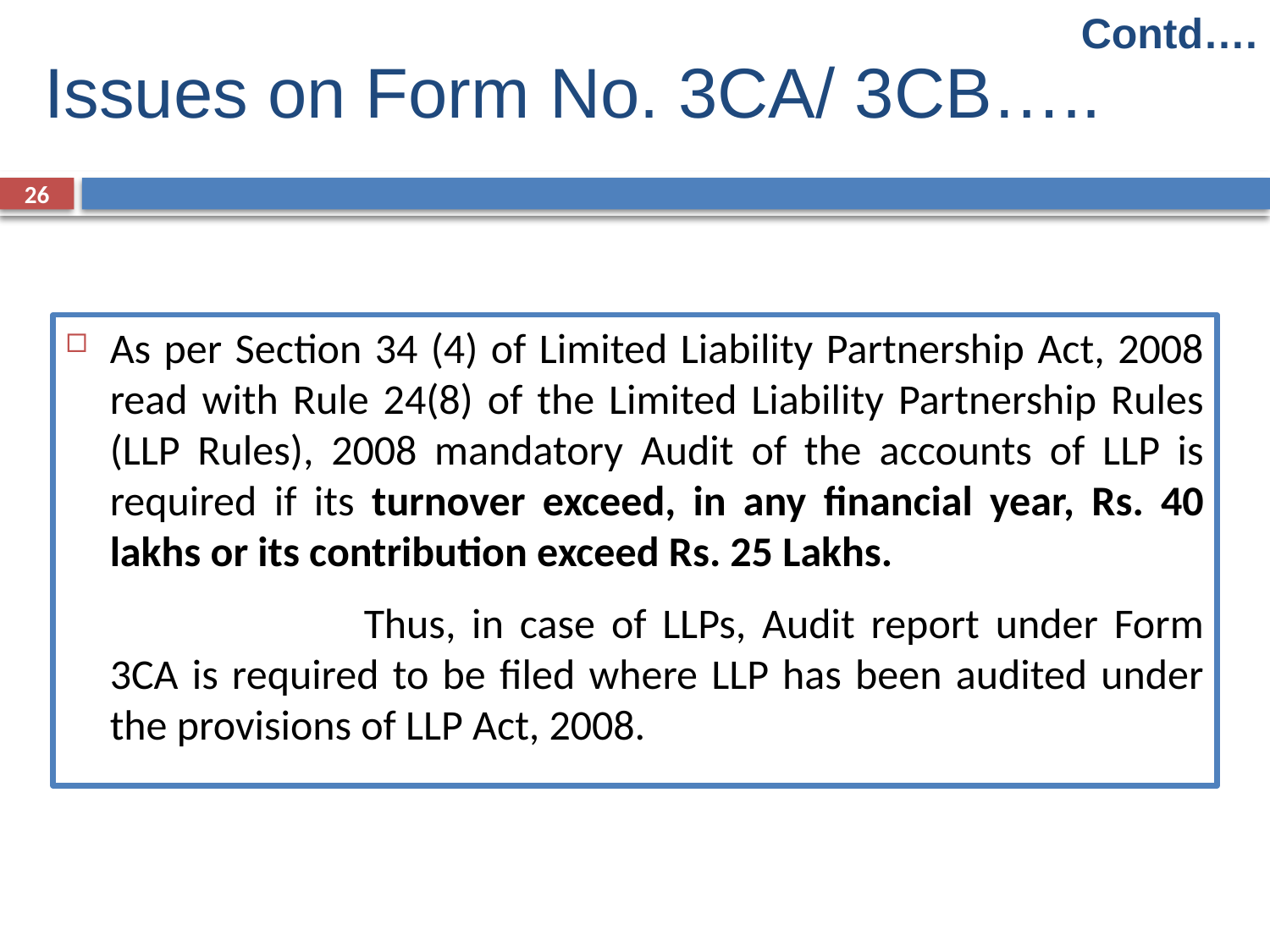

Contd….
Issues on Form No. 3CA/ 3CB…..
26
As per Section 34 (4) of Limited Liability Partnership Act, 2008 read with Rule 24(8) of the Limited Liability Partnership Rules (LLP Rules), 2008 mandatory Audit of the accounts of LLP is required if its turnover exceed, in any financial year, Rs. 40 lakhs or its contribution exceed Rs. 25 Lakhs.
			Thus, in case of LLPs, Audit report under Form 3CA is required to be filed where LLP has been audited under the provisions of LLP Act, 2008.